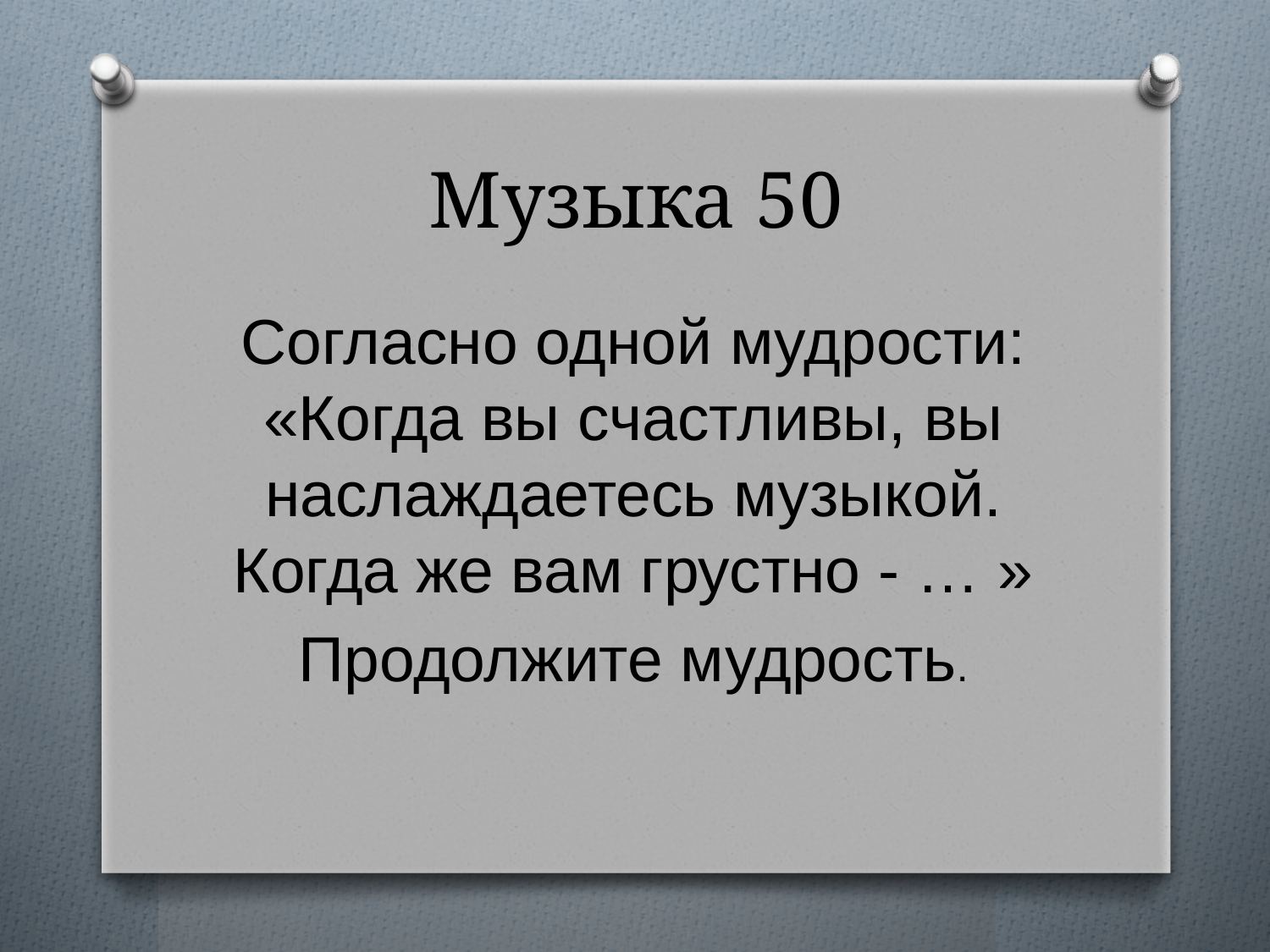

# Музыка 50
Согласно одной мудрости: «Когда вы счастливы, вы наслаждаетесь музыкой. Когда же вам грустно - … »
Продолжите мудрость.